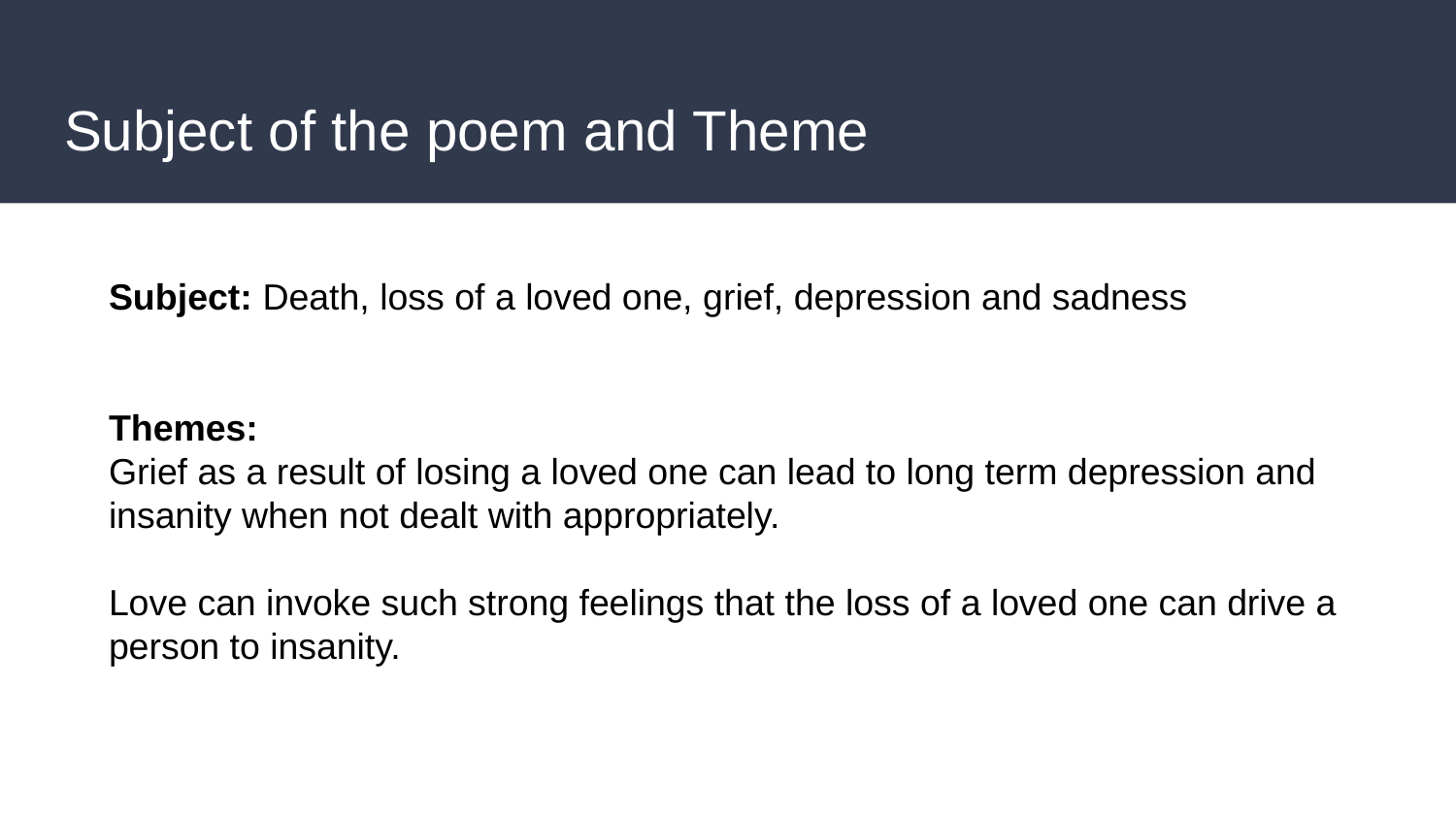

# Subject of the poem and Theme
Subject: Death, loss of a loved one, grief, depression and sadness

Themes:
Grief as a result of losing a loved one can lead to long term depression and insanity when not dealt with appropriately.

Love can invoke such strong feelings that the loss of a loved one can drive a person to insanity.